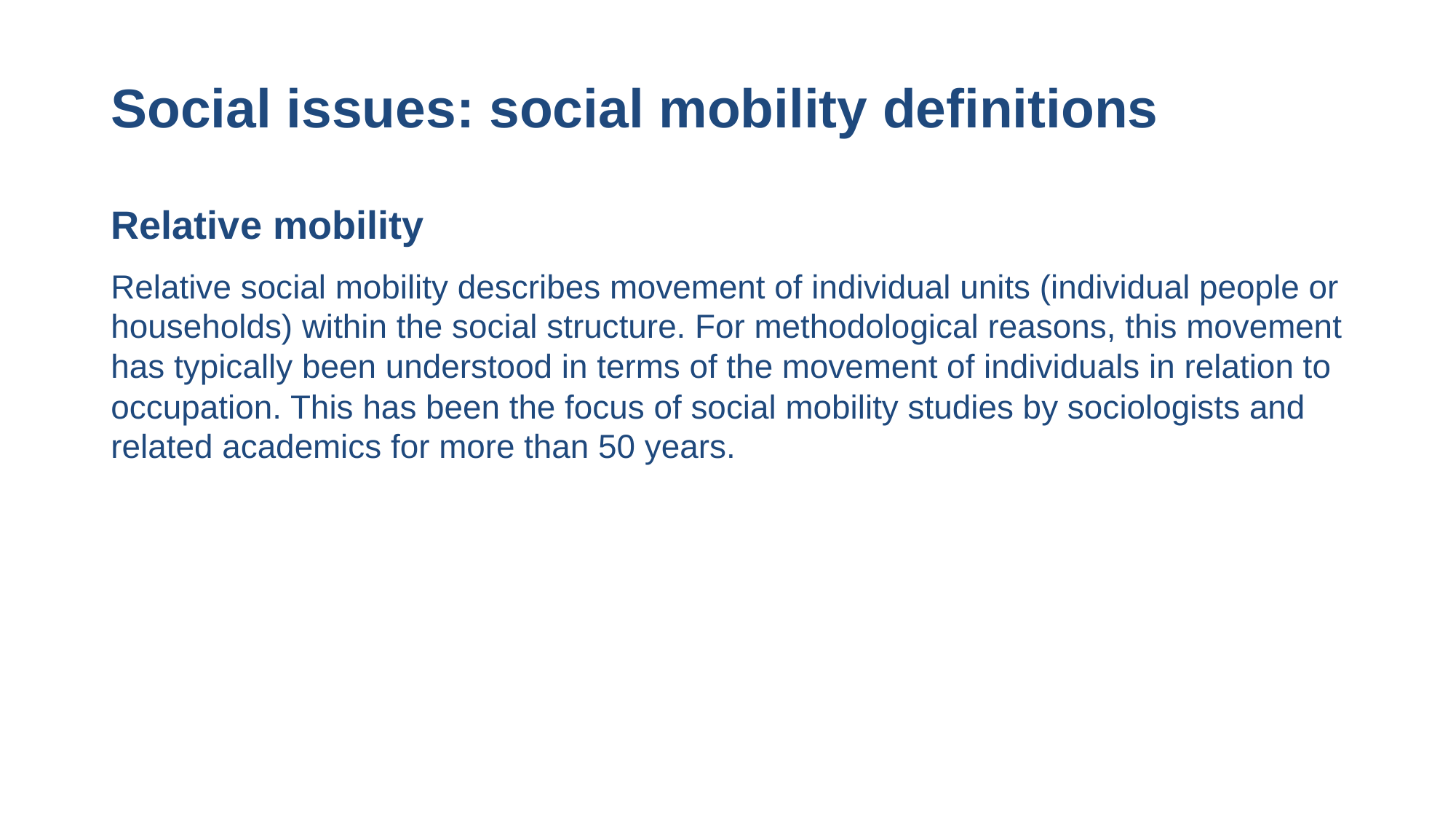

# Social issues: social mobility definitions
Relative mobility
Relative social mobility describes movement of individual units (individual people or households) within the social structure. For methodological reasons, this movement has typically been understood in terms of the movement of individuals in relation to occupation. This has been the focus of social mobility studies by sociologists and related academics for more than 50 years.